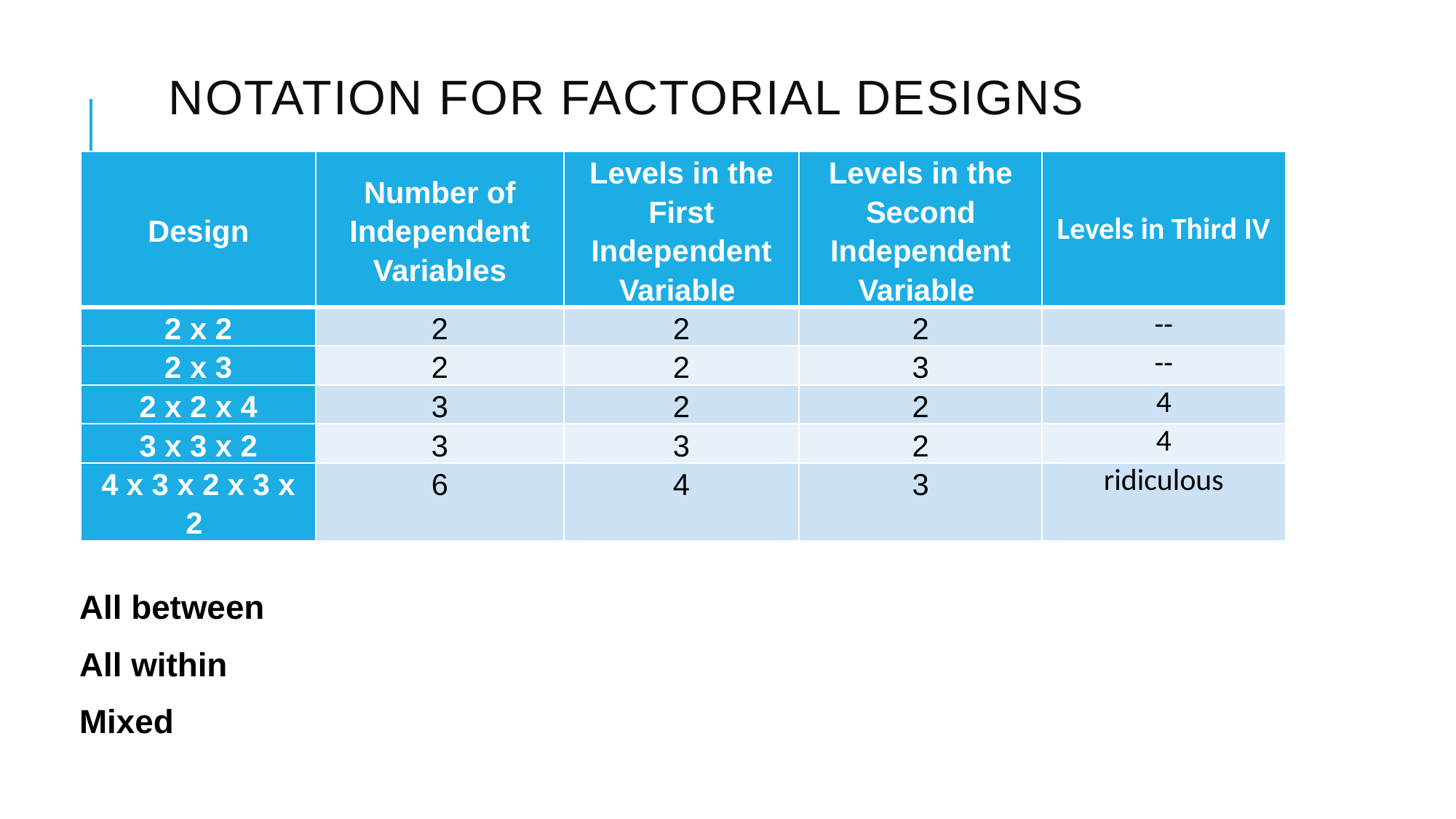

# Notation for Factorial Designs
| Design | Number of Independent Variables | Levels in the First Independent Variable | Levels in the Second Independent Variable | Levels in Third IV |
| --- | --- | --- | --- | --- |
| 2 x 2 | 2 | 2 | 2 | -- |
| 2 x 3 | 2 | 2 | 3 | -- |
| 2 x 2 x 4 | 3 | 2 | 2 | 4 |
| 3 x 3 x 2 | 3 | 3 | 2 | 4 |
| 4 x 3 x 2 x 3 x 2 | 6 | 4 | 3 | ridiculous |

All between
All within
Mixed